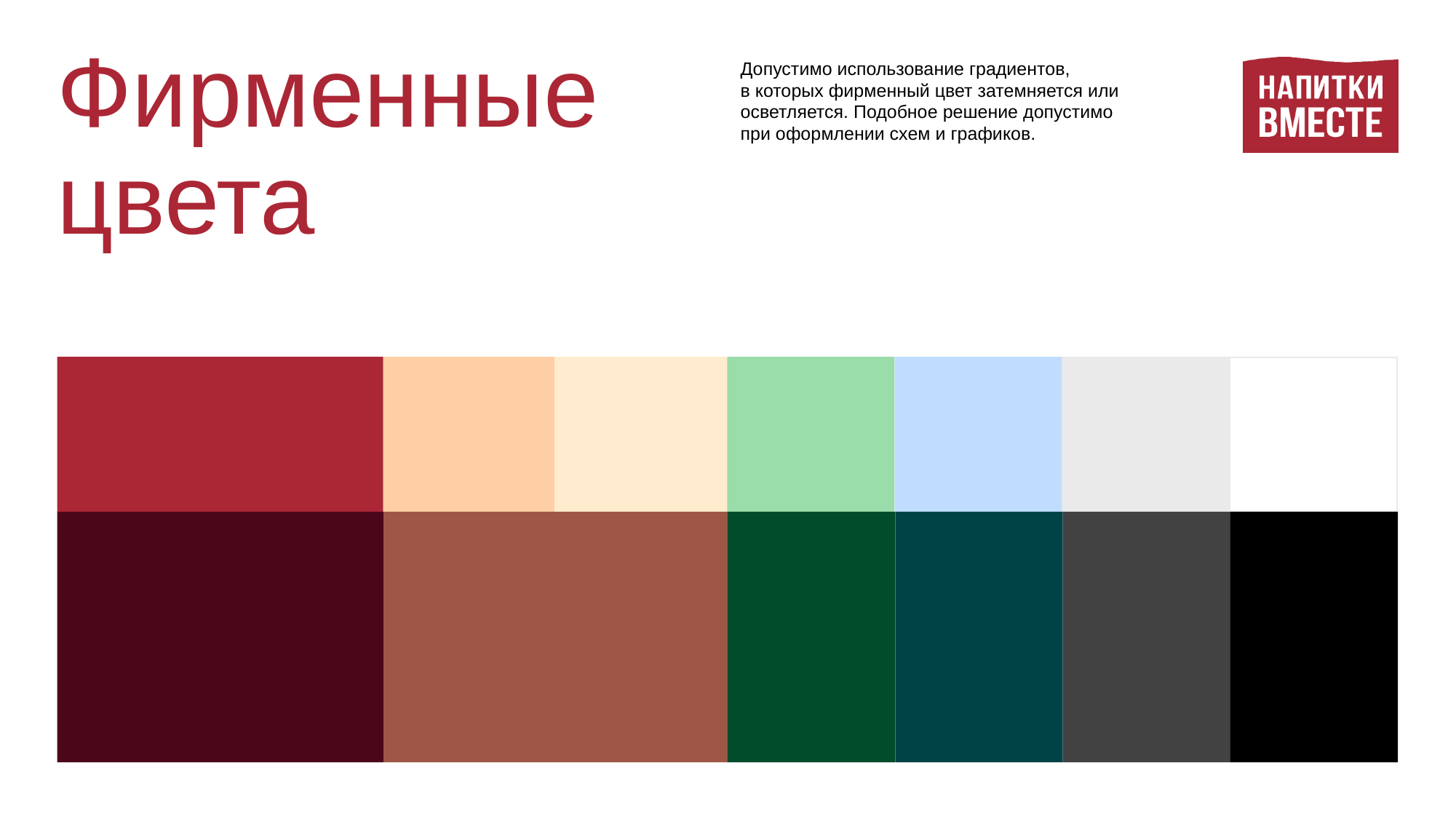

Фирменные
цвета
Допустимо использование градиентов,
в которых фирменный цвет затемняется или осветляется. Подобное решение допустимо
при оформлении схем и графиков.